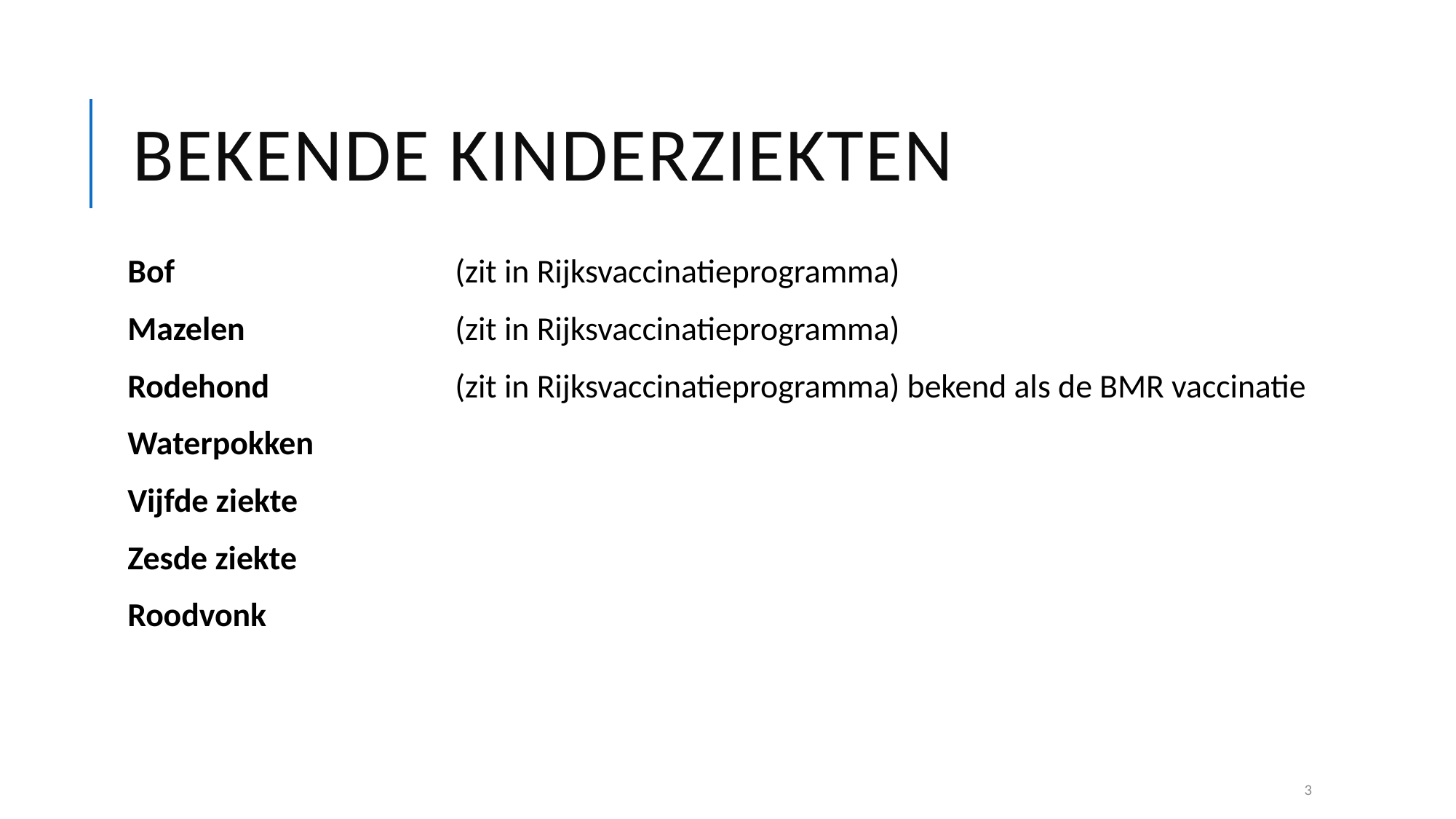

# Bekende kinderziekten
Bof			(zit in Rijksvaccinatieprogramma)
Mazelen		(zit in Rijksvaccinatieprogramma)
Rodehond		(zit in Rijksvaccinatieprogramma) bekend als de BMR vaccinatie
Waterpokken
Vijfde ziekte
Zesde ziekte
Roodvonk
3